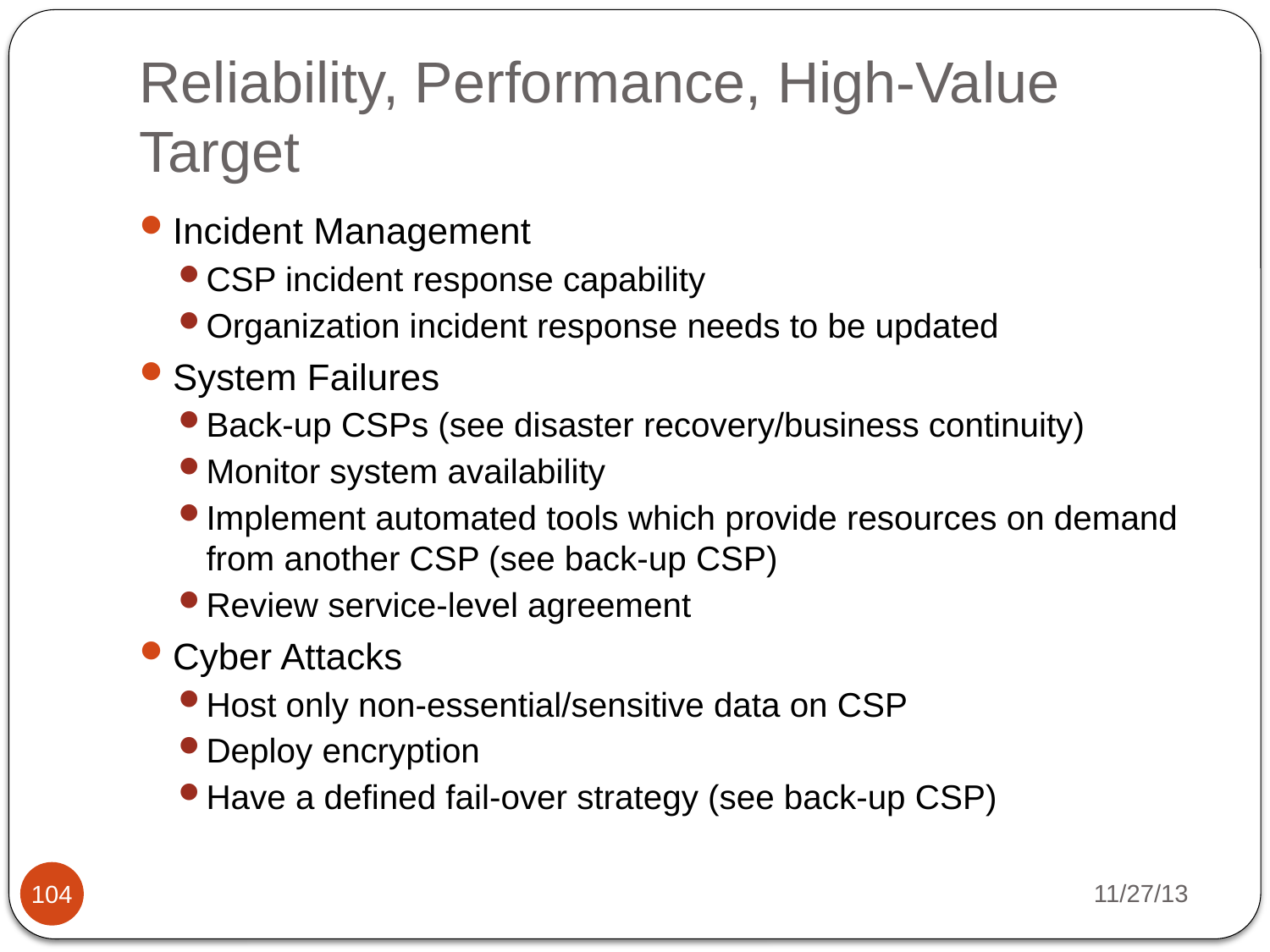

# Reliability, Performance, High-Value Target
Incident Management
CSP incident response capability
Organization incident response needs to be updated
System Failures
Back-up CSPs (see disaster recovery/business continuity)
Monitor system availability
Implement automated tools which provide resources on demand from another CSP (see back-up CSP)
Review service-level agreement
Cyber Attacks
Host only non-essential/sensitive data on CSP
Deploy encryption
Have a defined fail-over strategy (see back-up CSP)

11/27/13
104